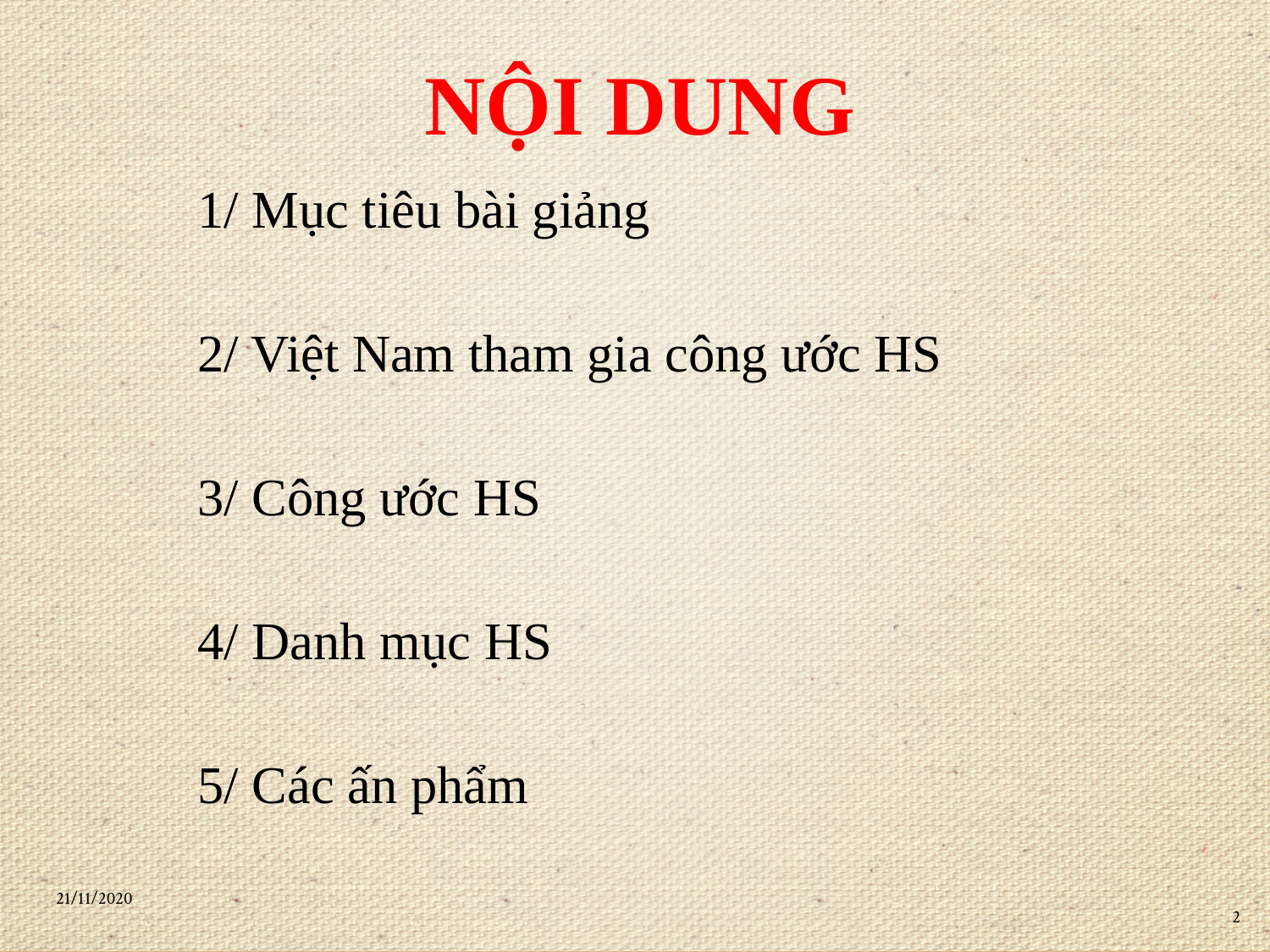

# NỘI DUNG
1/ Mục tiêu bài giảng

2/ Việt Nam tham gia công ước HS

3/ Công ước HS

4/ Danh mục HS

5/ Các ấn phẩm
21/11/2020
2